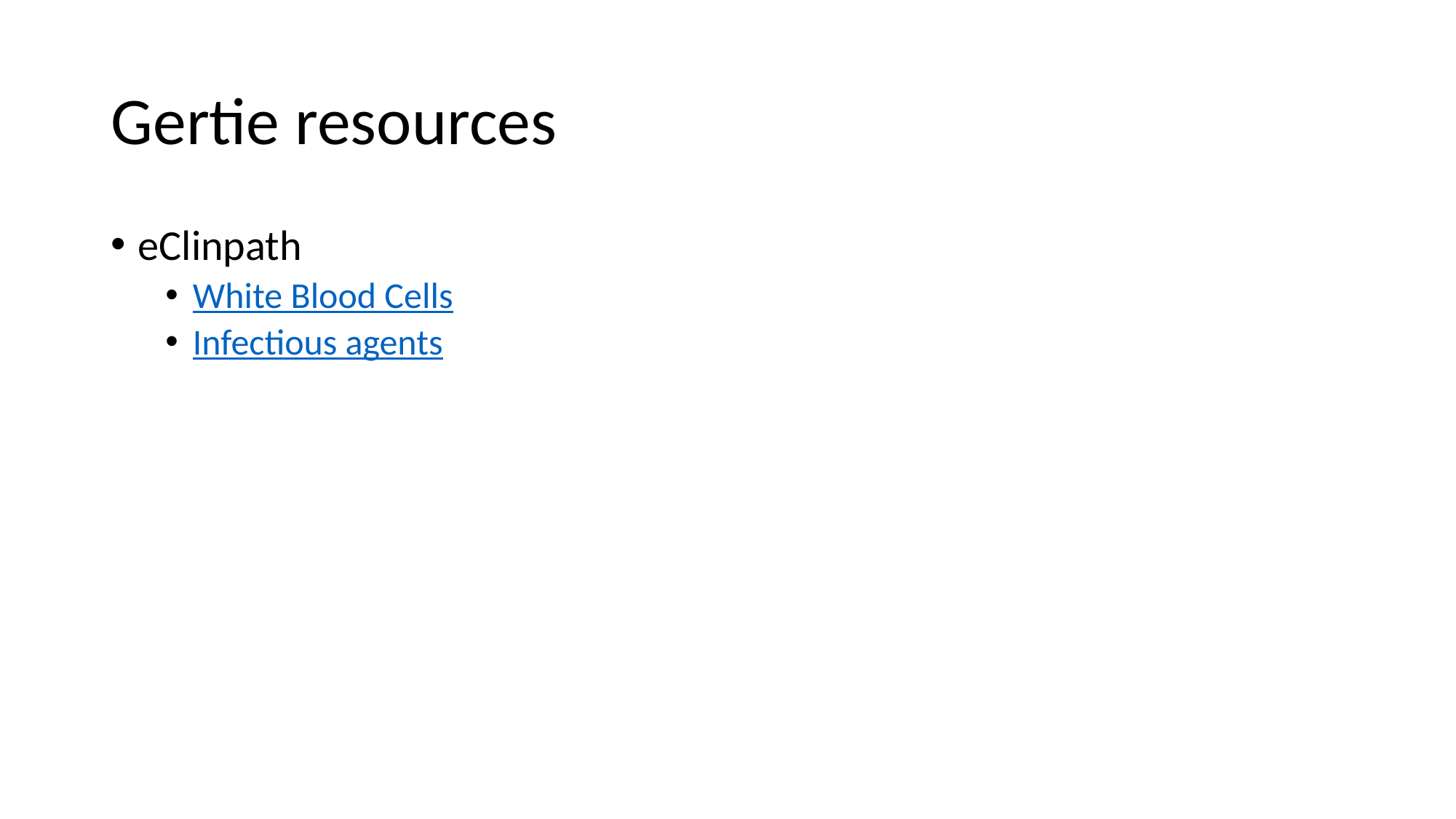

# Gertie resources
eClinpath
White Blood Cells
Infectious agents